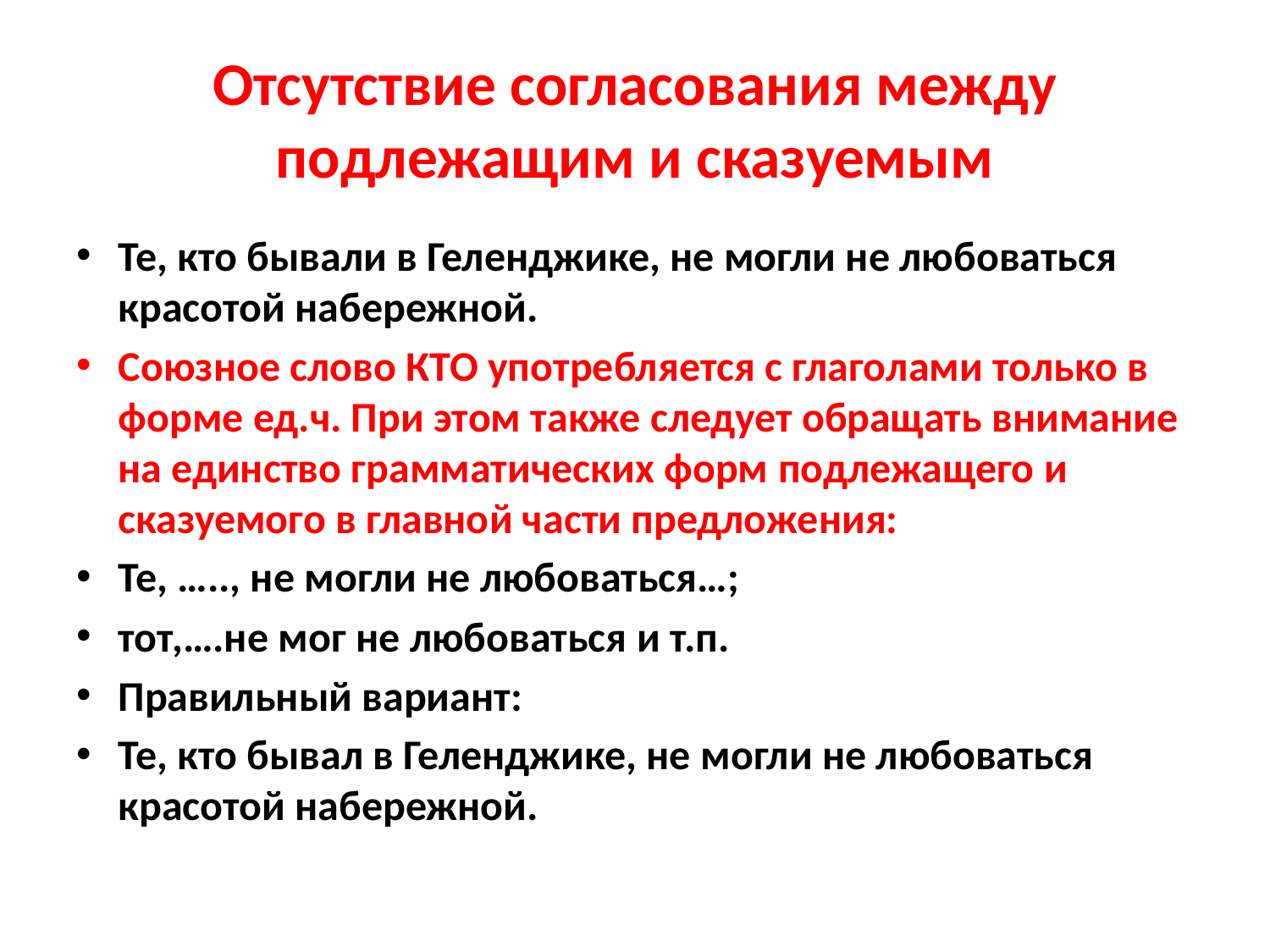

# Отсутствие согласования между подлежащим и сказуемым
Те, кто бывали в Геленджике, не могли не любоваться красотой набережной.
Союзное слово КТО употребляется с глаголами только в форме ед.ч. При этом также следует обращать внимание на единство грамматических форм подлежащего и сказуемого в главной части предложения:
Те, ….., не могли не любоваться…;
тот,….не мог не любоваться и т.п.
Правильный вариант:
Те, кто бывал в Геленджике, не могли не любоваться красотой набережной.